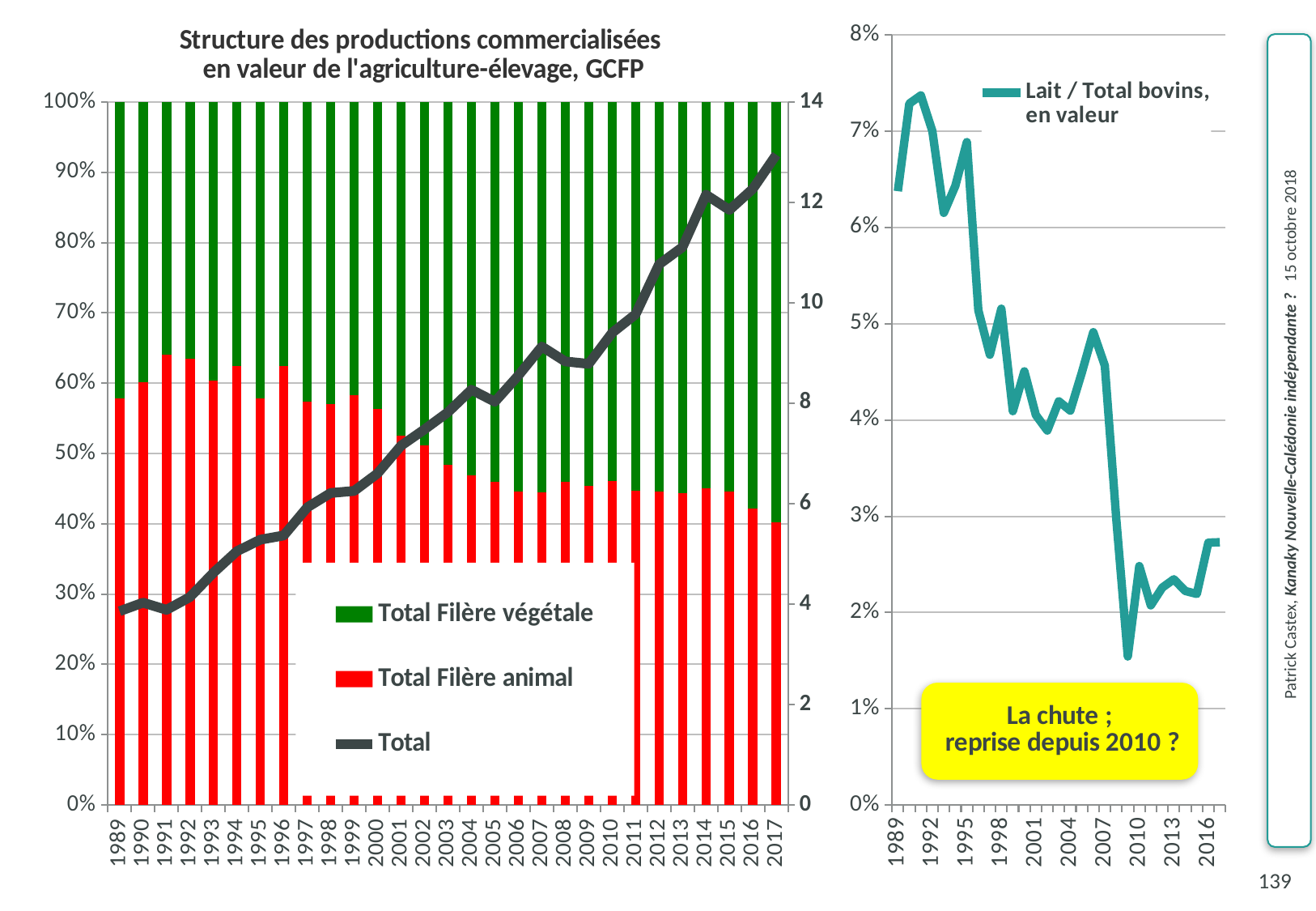

### Chart: Structure des productions commercialisées
en valeur de l'agriculture-élevage, GCFP

| Category | Total Filère animal | Total Filère végétale | Total |
|---|---|---|---|
| 1989.0 | 0.57837989327125 | 0.421620106728749 | 3.85853585736752 |
| 1990.0 | 0.601209217367742 | 0.398790782632258 | 4.029652313909853 |
| 1991.0 | 0.640923992002762 | 0.359076007997238 | 3.886608040965901 |
| 1992.0 | 0.635205617049463 | 0.364794382950537 | 4.140619676714728 |
| 1993.0 | 0.604023266614404 | 0.395976733385596 | 4.624670203076667 |
| 1994.0 | 0.624585568536953 | 0.375414431463047 | 5.052751681941435 |
| 1995.0 | 0.578759279383792 | 0.421240720616208 | 5.28377516956124 |
| 1996.0 | 0.624310343728346 | 0.375689656271654 | 5.36710118668267 |
| 1997.0 | 0.573462733209134 | 0.426537266790866 | 5.92581187340727 |
| 1998.0 | 0.570556363316557 | 0.429443636683443 | 6.213474625829205 |
| 1999.0 | 0.583238264068778 | 0.416761735931222 | 6.254164491811961 |
| 2000.0 | 0.563664843586202 | 0.436335156413798 | 6.603624410236057 |
| 2001.0 | 0.525113178671569 | 0.474886821328431 | 7.156636491799812 |
| 2002.0 | 0.511099438702549 | 0.488900561297451 | 7.481306217350128 |
| 2003.0 | 0.483972304816563 | 0.516027695183437 | 7.823652092130738 |
| 2004.0 | 0.468597736498636 | 0.531402263501364 | 8.271734463388414 |
| 2005.0 | 0.460167978151125 | 0.539832021848875 | 8.03141185605469 |
| 2006.0 | 0.446231249219108 | 0.553768750780892 | 8.55389456535879 |
| 2007.0 | 0.444801723742123 | 0.555198276257877 | 9.130393187669467 |
| 2008.0 | 0.460099307802479 | 0.539900692197521 | 8.834726393512163 |
| 2009.0 | 0.453930562279907 | 0.546069437720093 | 8.78608420726763 |
| 2010.0 | 0.460851675574484 | 0.539148324425516 | 9.404649693272887 |
| 2011.0 | 0.4470217104688 | 0.5529782895312 | 9.774001326003718 |
| 2012.0 | 0.446285862580097 | 0.553714137419903 | 10.76769252622305 |
| 2013.0 | 0.443422596693724 | 0.556577403306276 | 11.11156293006721 |
| 2014.0 | 0.450424101558641 | 0.549575898441359 | 12.15499681718125 |
| 2015.0 | 0.445961927794523 | 0.554038072205477 | 11.85099062572164 |
| 2016.0 | 0.421206590290566 | 0.578793409709434 | 12.2726 |
| 2017.0 | 0.402439589284336 | 0.597560410715664 | 12.953 |

### Chart

| Category | Lait / Total bovins, en valeur |
|---|---|
| 1989.0 | 0.0637755102040816 |
| 1990.0 | 0.0728744939271255 |
| 1991.0 | 0.0737240075614367 |
| 1992.0 | 0.0700164744645799 |
| 1993.0 | 0.0615260463045414 |
| 1994.0 | 0.0643282466087662 |
| 1995.0 | 0.0688749650146484 |
| 1996.0 | 0.0514043691300962 |
| 1997.0 | 0.0467849205520045 |
| 1998.0 | 0.0515696639138543 |
| 1999.0 | 0.0409222668088071 |
| 2000.0 | 0.0450598989670956 |
| 2001.0 | 0.040524358937771 |
| 2002.0 | 0.0389120353507236 |
| 2003.0 | 0.0419496718780831 |
| 2004.0 | 0.0409805104682504 |
| 2005.0 | 0.0449218720551559 |
| 2006.0 | 0.0491289155200658 |
| 2007.0 | 0.0456586309318229 |
| 2008.0 | 0.0296610169491525 |
| 2009.0 | 0.0154370349767054 |
| 2010.0 | 0.024831867563373 |
| 2011.0 | 0.0207465425323077 |
| 2012.0 | 0.0225942877005967 |
| 2013.0 | 0.0234579661824244 |
| 2014.0 | 0.0222411875674256 |
| 2015.0 | 0.0219349585220622 |
| 2016.0 | 0.0272614622057001 |
| 2017.0 | 0.0273099681383705 |